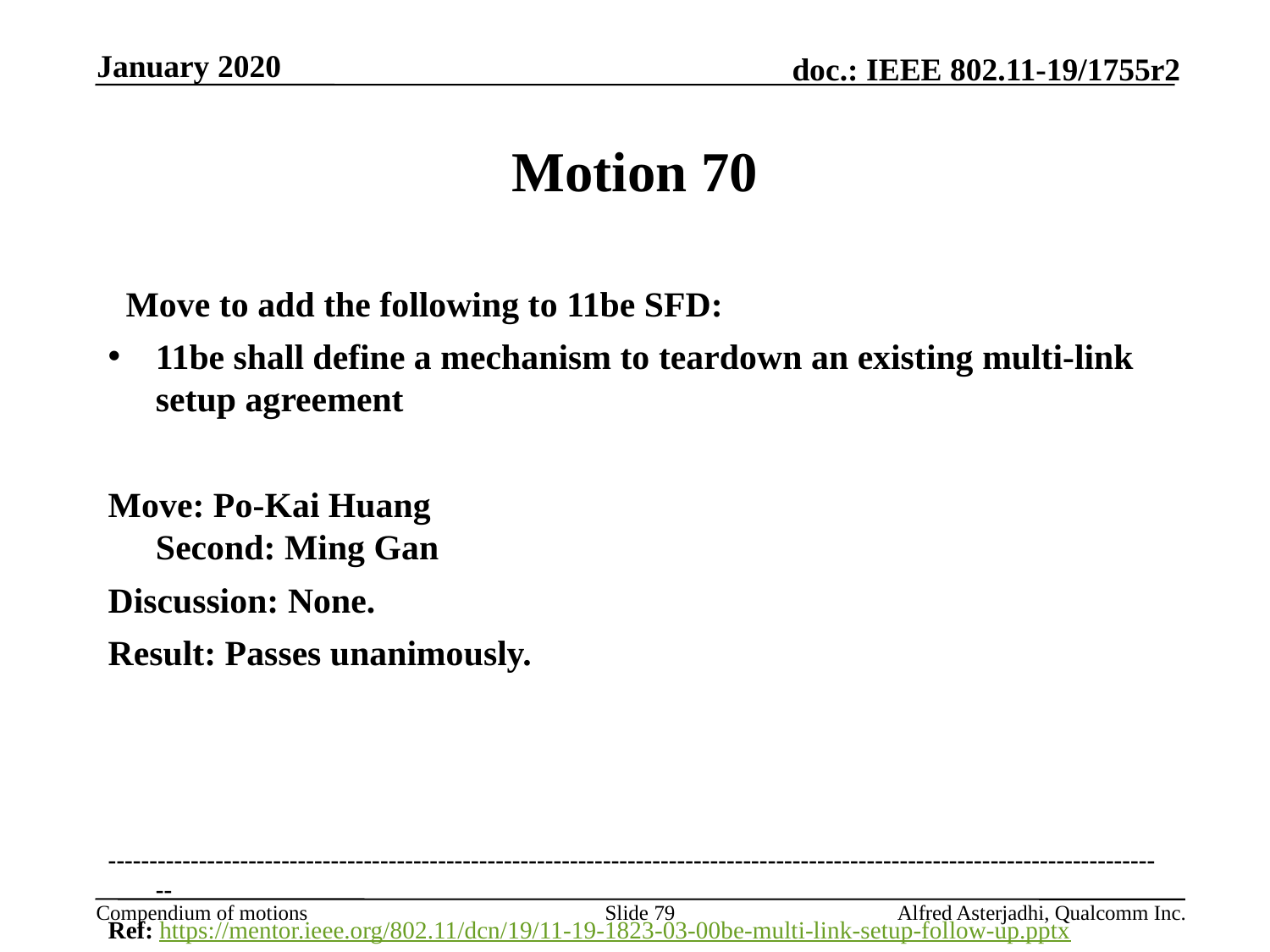

January 2020
# Motion 70
  Move to add the following to 11be SFD:
11be shall define a mechanism to teardown an existing multi-link setup agreement

Move: Po-Kai Huang					Second: Ming Gan
Discussion: None.
Result: Passes unanimously.

---------------------------------------------------------------------------------------------------------------------------------
Ref: https://mentor.ieee.org/802.11/dcn/19/11-19-1823-03-00be-multi-link-setup-follow-up.pptx

Slide 79
Alfred Asterjadhi, Qualcomm Inc.